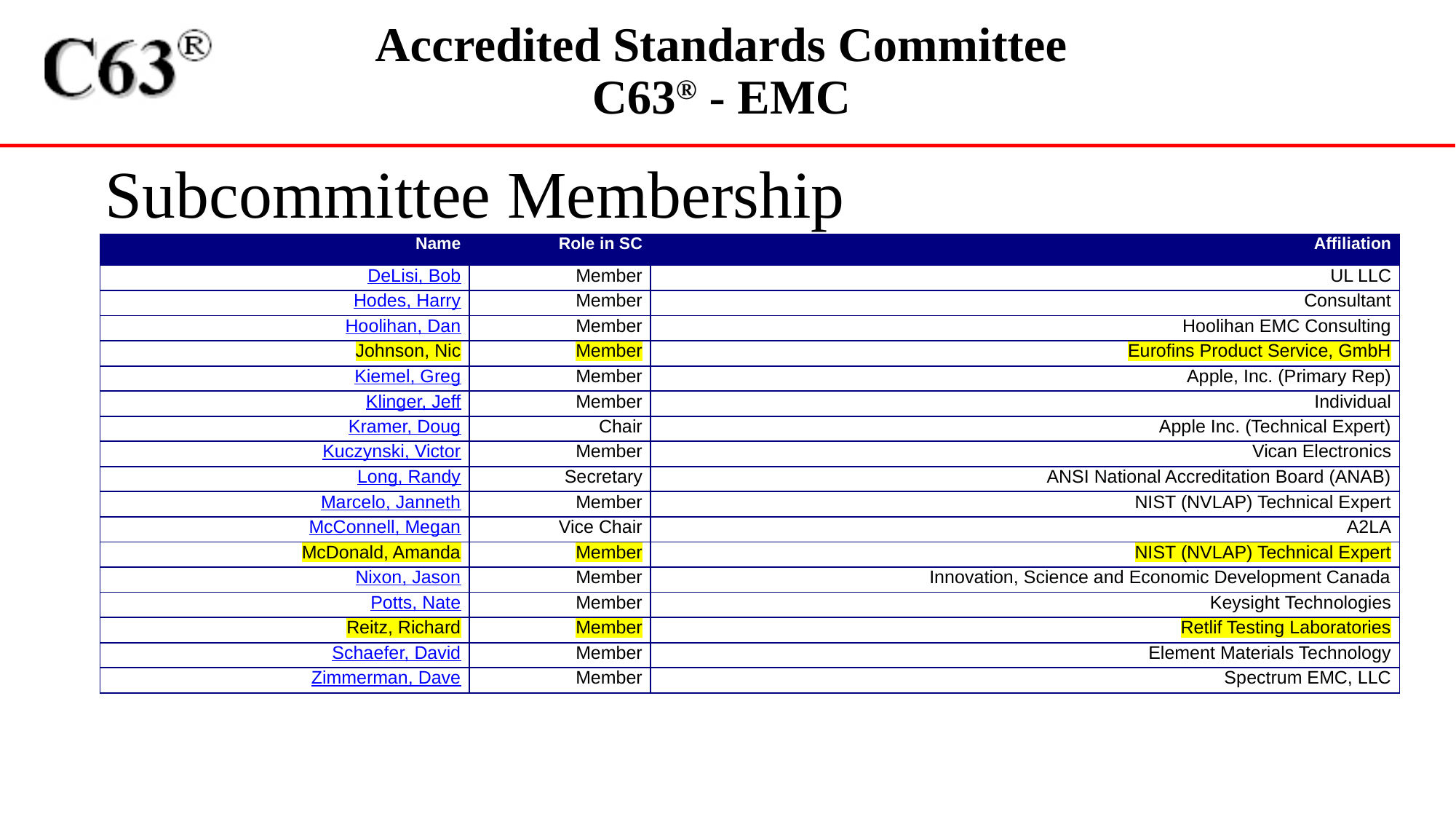

Subcommittee Membership
| Name | Role in SC | Affiliation |
| --- | --- | --- |
| DeLisi, Bob | Member | UL LLC |
| Hodes, Harry | Member | Consultant |
| Hoolihan, Dan | Member | Hoolihan EMC Consulting |
| Johnson, Nic | Member | Eurofins Product Service, GmbH |
| Kiemel, Greg | Member | Apple, Inc. (Primary Rep) |
| Klinger, Jeff | Member | Individual |
| Kramer, Doug | Chair | Apple Inc. (Technical Expert) |
| Kuczynski, Victor | Member | Vican Electronics |
| Long, Randy | Secretary | ANSI National Accreditation Board (ANAB) |
| Marcelo, Janneth | Member | NIST (NVLAP) Technical Expert |
| McConnell, Megan | Vice Chair | A2LA |
| McDonald, Amanda | Member | NIST (NVLAP) Technical Expert |
| Nixon, Jason | Member | Innovation, Science and Economic Development Canada |
| Potts, Nate | Member | Keysight Technologies |
| Reitz, Richard | Member | Retlif Testing Laboratories |
| Schaefer, David | Member | Element Materials Technology |
| Zimmerman, Dave | Member | Spectrum EMC, LLC |